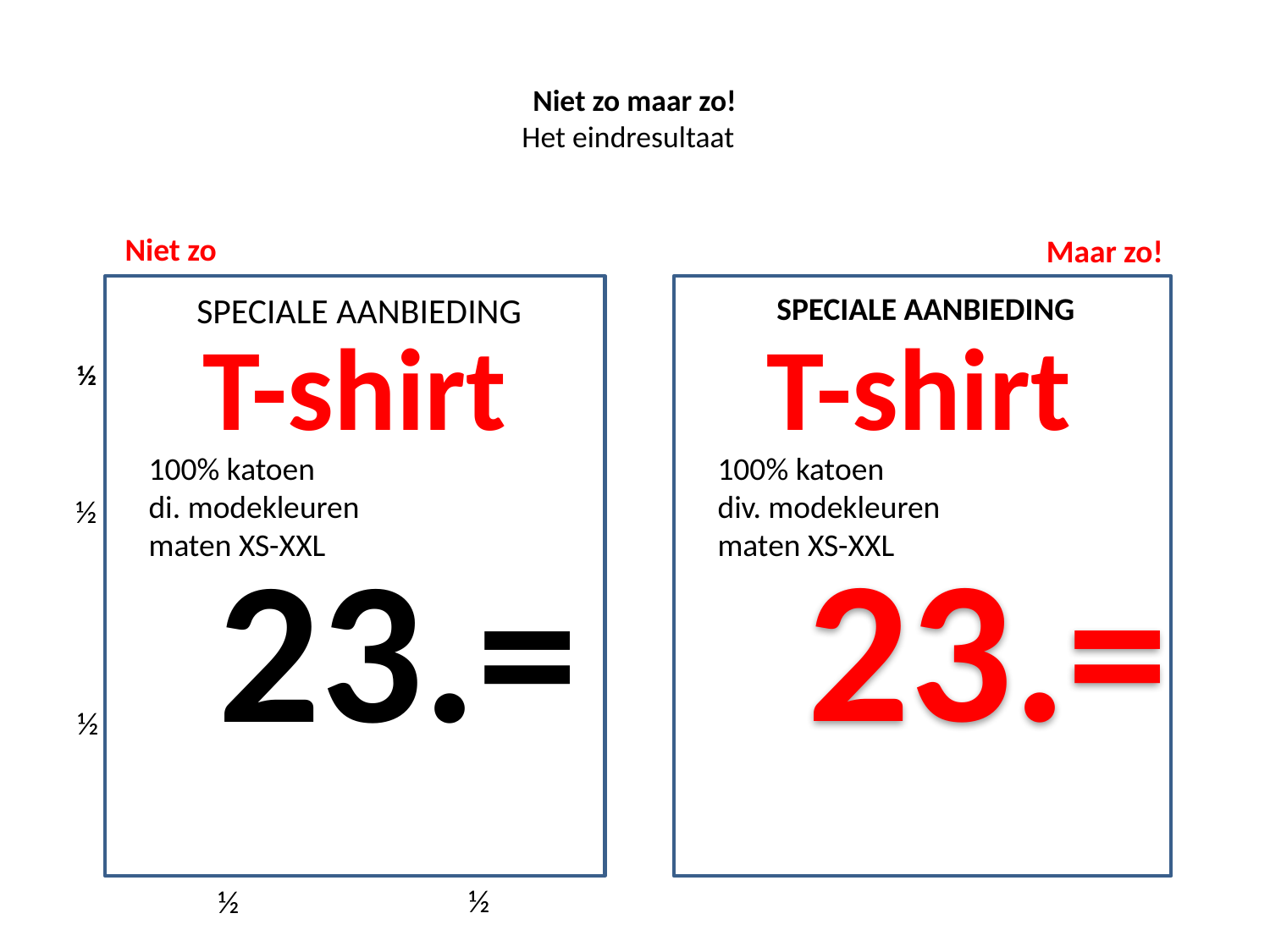

# Niet zo maar zo! Het eindresultaat

   ½
Niet zo
Maar zo!
½

SPECIALE AANBIEDING
SPECIALE AANBIEDING
T-shirt
	T-shirt
100% katoen
di. modekleuren
maten XS-XXL
100% katoen
div. modekleuren
maten XS-XXL
½
23.=
23.=
½
½
½